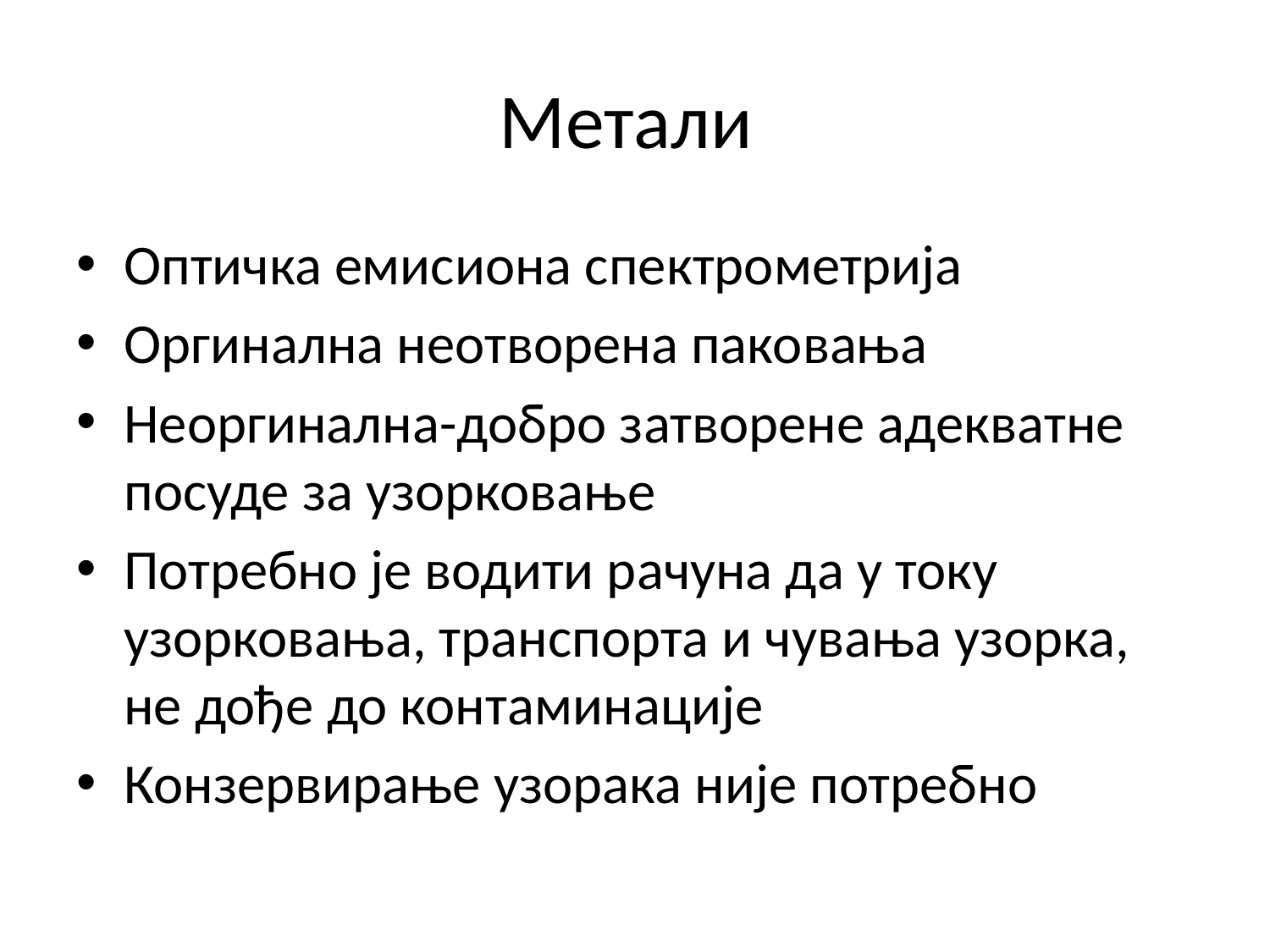

# Метали
Оптичка емисиона спектрометрија
Оргинална неотворена паковања
Неоргинална-добро затворене адекватне посуде за узорковање
Потребно је водити рачуна да у току узорковања, транспорта и чувања узорка, не дође до контаминације
Конзервирање узорака није потребно